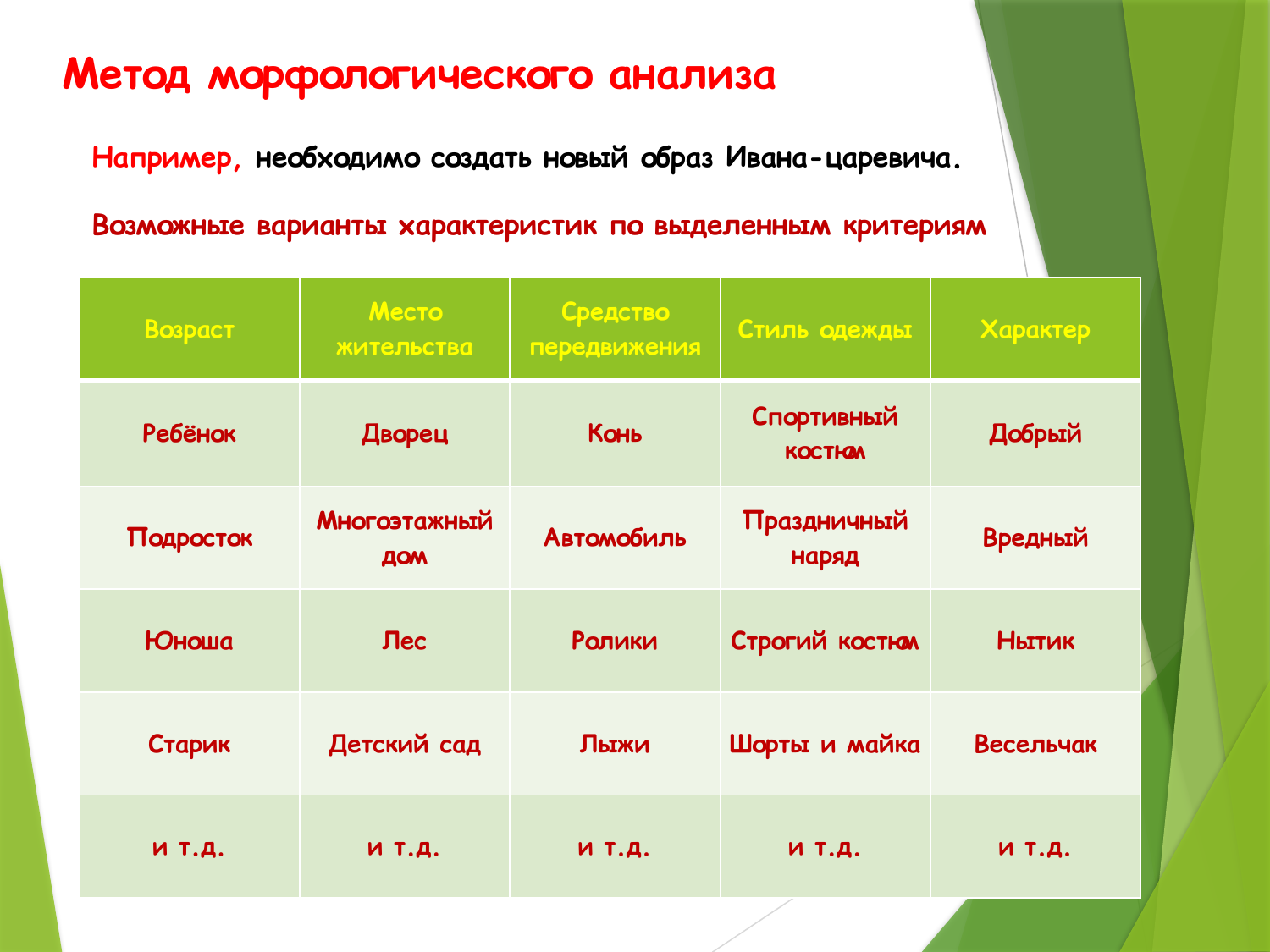

Метод морфологического анализа

Например, необходимо создать новый образ Ивана-царевича.

Возможные варианты характеристик по выделенным критериям

| Возраст | Место жительства | Средство передвижения | Стиль одежды | Характер |
| --- | --- | --- | --- | --- |
| Ребёнок | Дворец | Конь | Спортивный костюм | Добрый |
| Подросток | Многоэтажный дом | Автомобиль | Праздничный наряд | Вредный |
| Юноша | Лес | Ролики | Строгий костюм | Нытик |
| Старик | Детский сад | Лыжи | Шорты и майка | Весельчак |
| и т.д. | и т.д. | и т.д. | и т.д. | и т.д. |